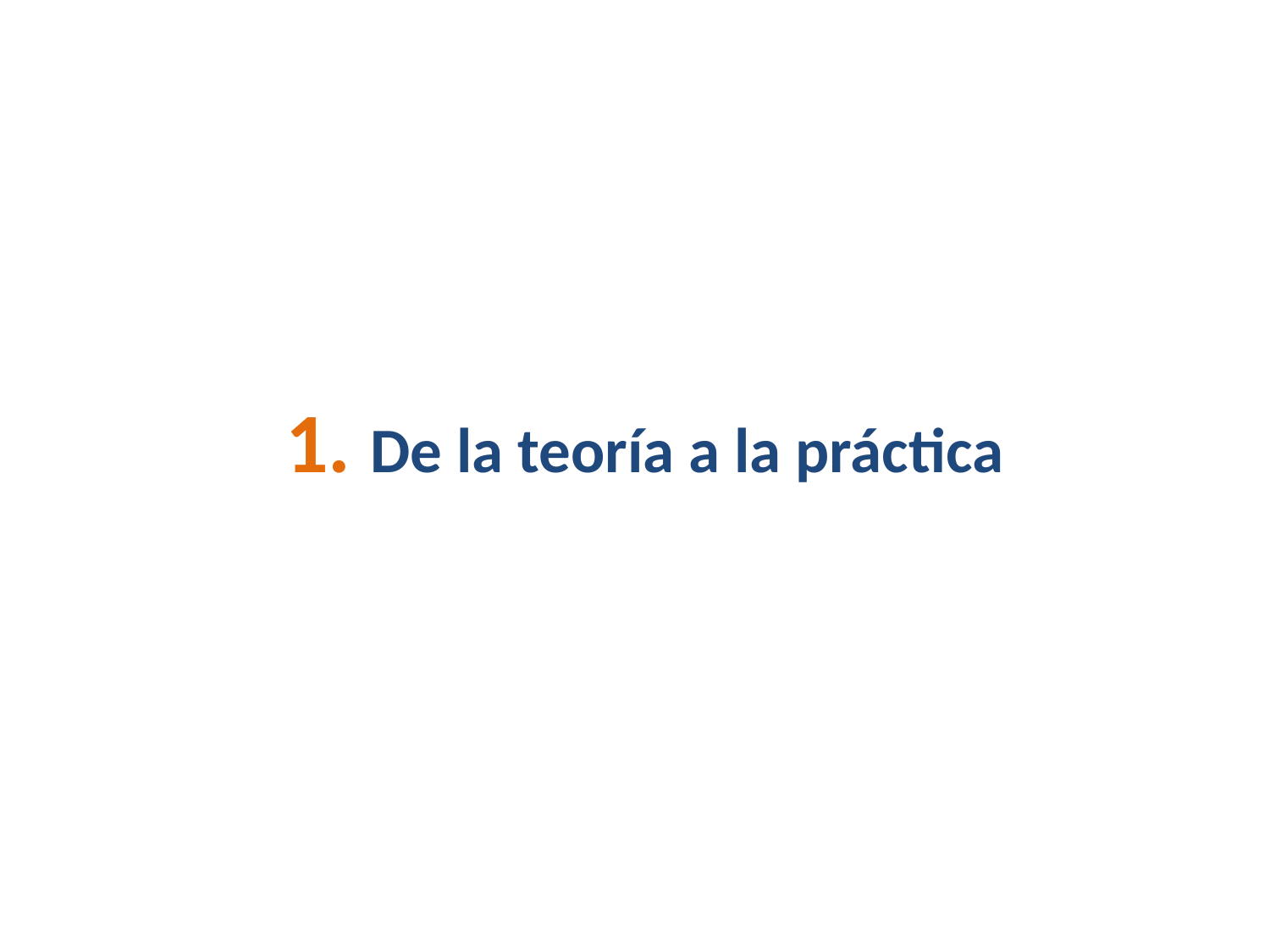

1. De la teoría a la práctica